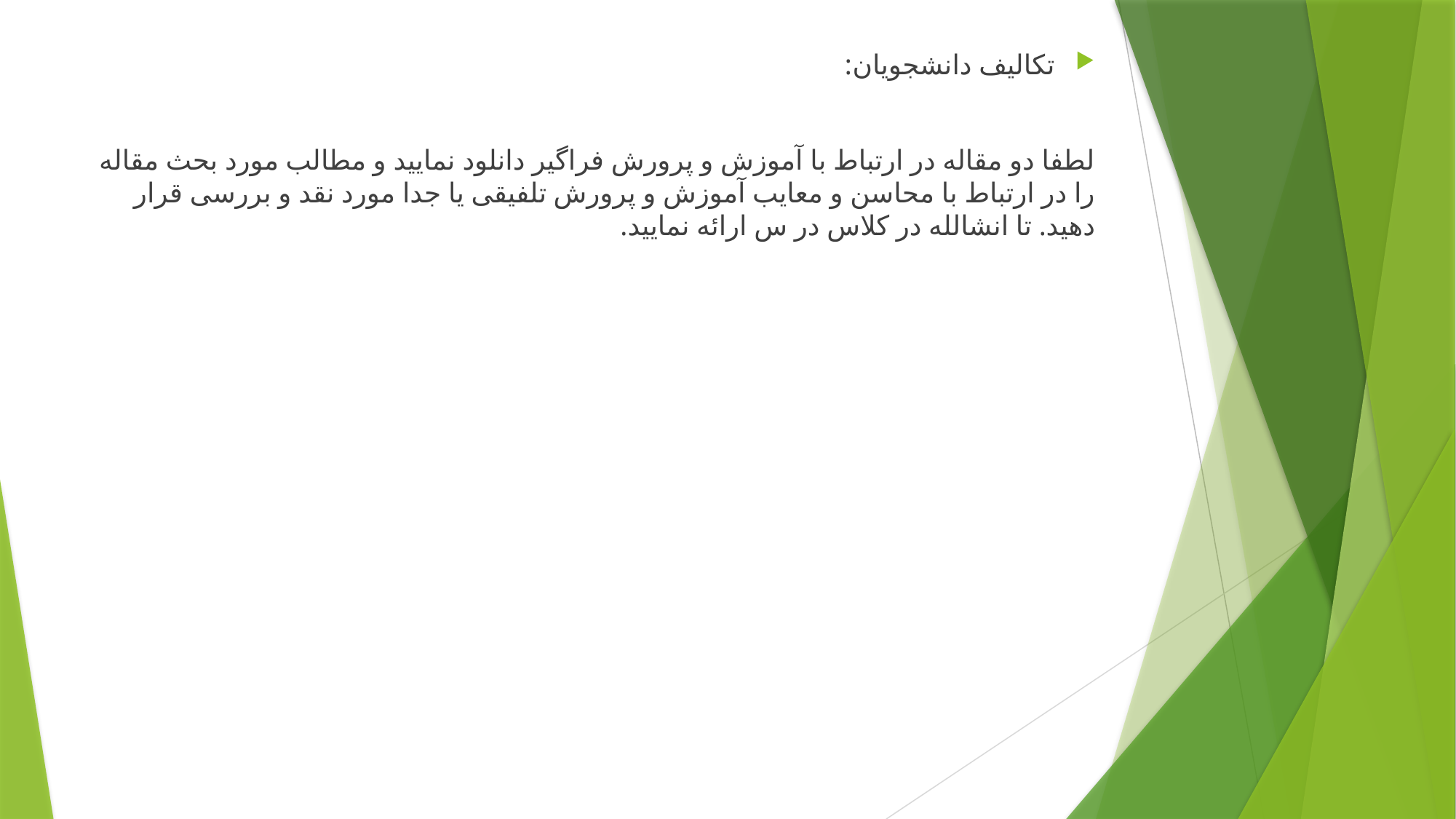

تکالیف دانشجویان:

لطفا دو مقاله در ارتباط با آموزش و پرورش فراگیر دانلود نمایید و مطالب مورد بحث مقاله را در ارتباط با محاسن و معایب آموزش و پرورش تلفیقی یا جدا مورد نقد و بررسی قرار دهید. تا انشالله در کلاس در س ارائه نمایید.